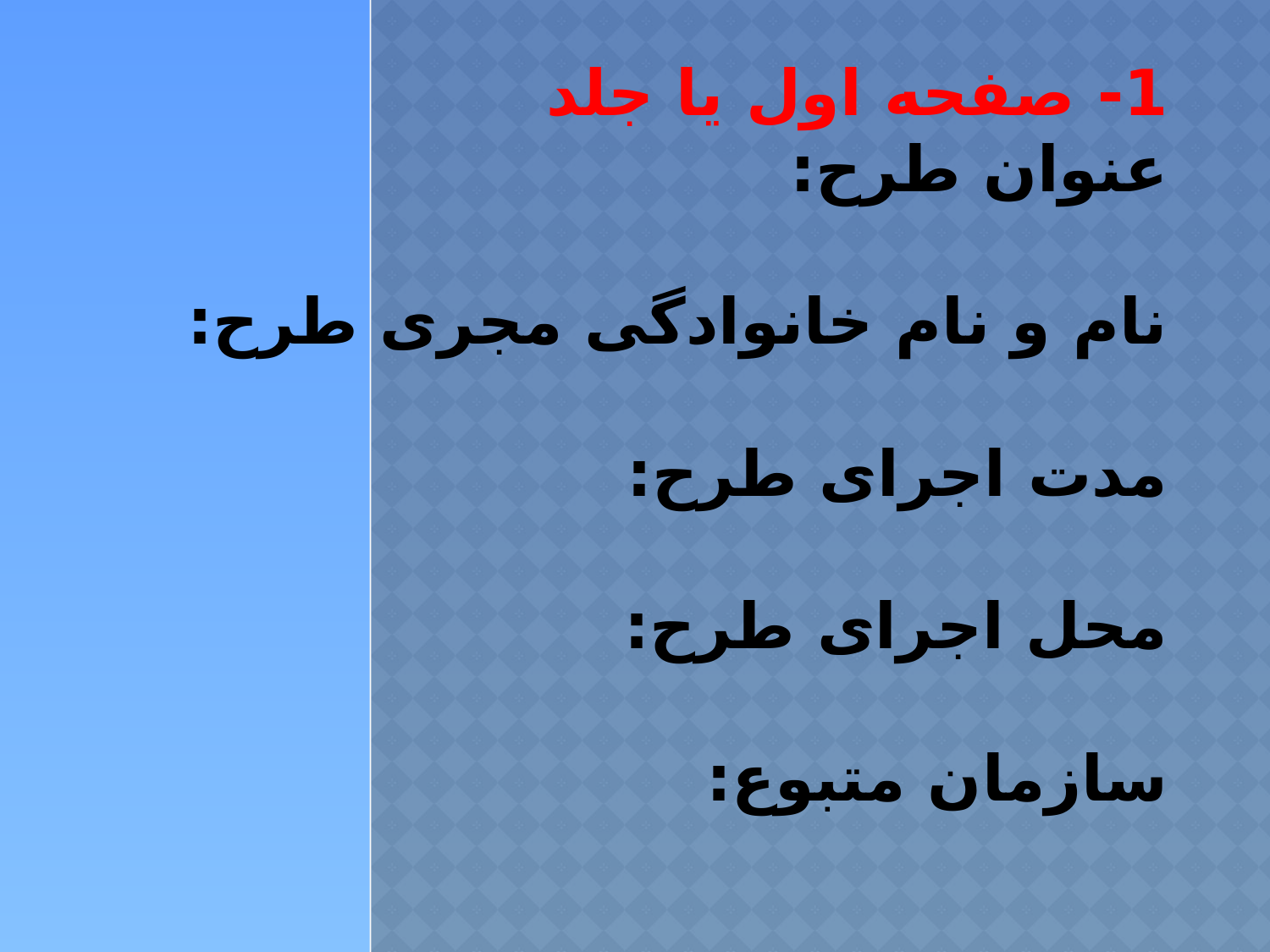

# 1- صفحه اول يا جلد عنوان طرح:   نام و نام خانوادگی مجری طرح:   مدت اجرای طرح:   محل اجرای طرح:   سازمان متبوع: